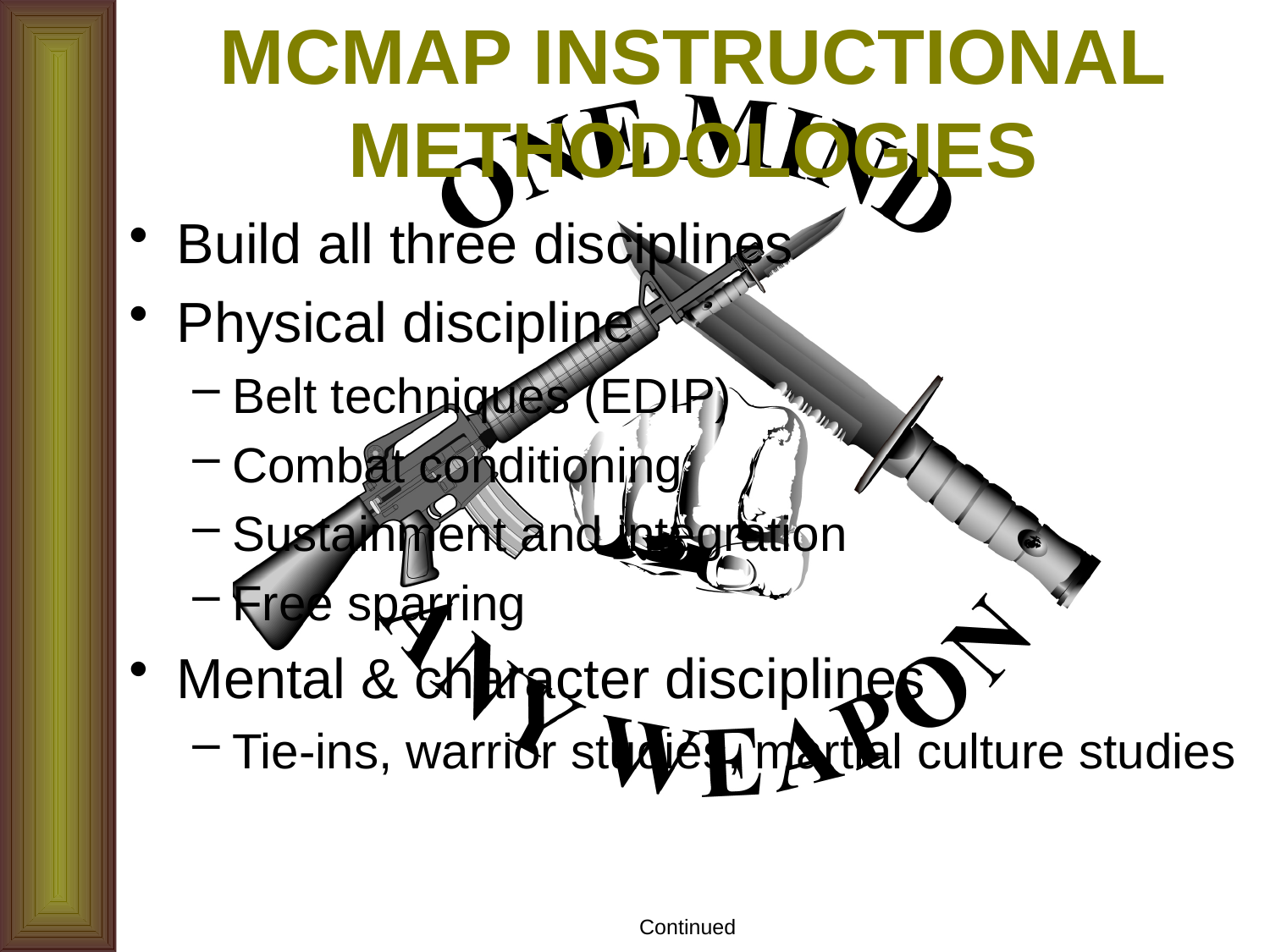

# MCMAP INSTRUCTIONAL METHODOLOGIES
Build all three disciplines
Physical discipline
Belt techniques (EDIP)
Combat conditioning
Sustainment and integration
Free sparring
Mental & character disciplines
Tie-ins, warrior studies, martial culture studies
Continued